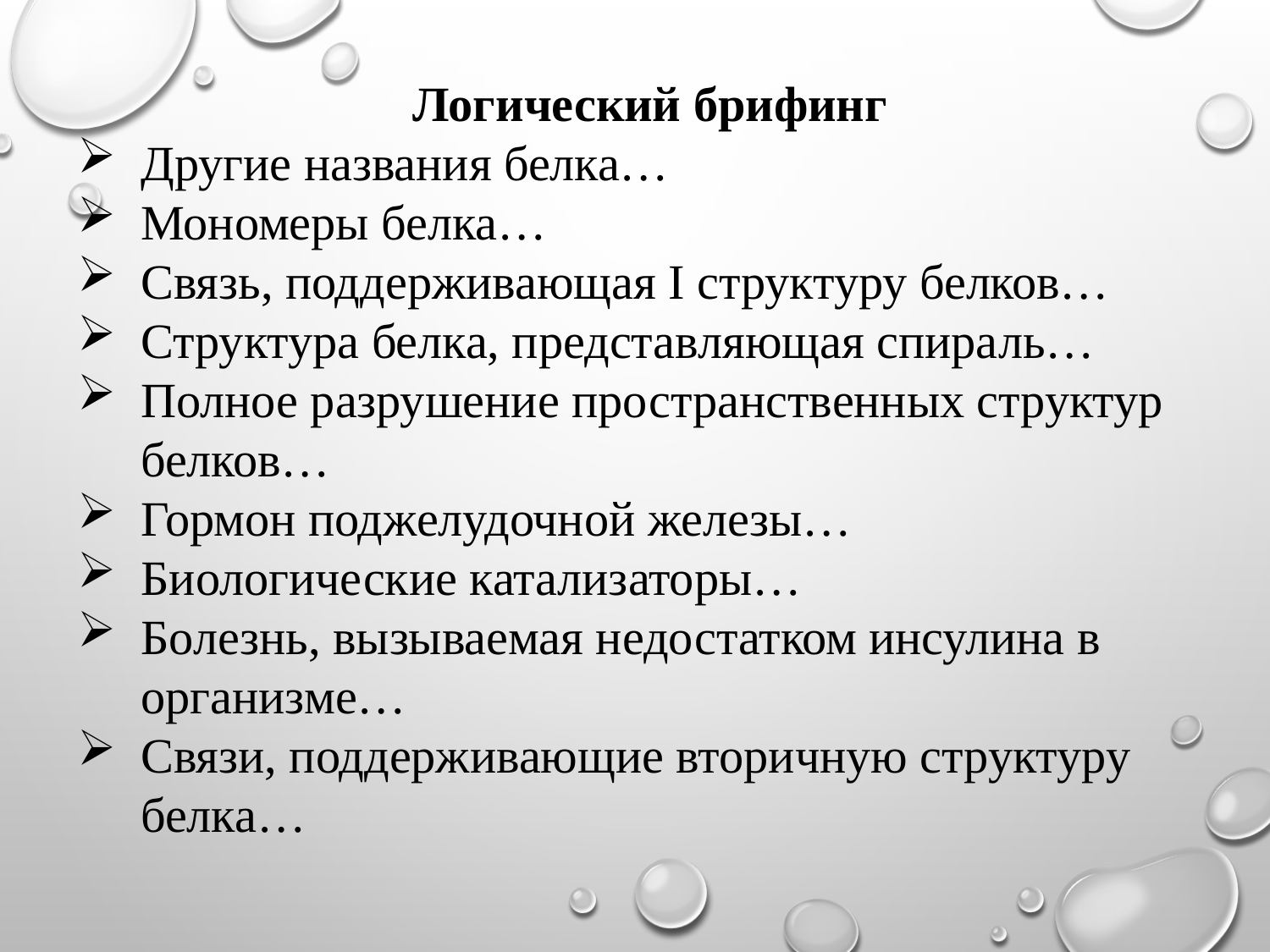

Логический брифинг
Другие названия белка…
Мономеры белка…
Связь, поддерживающая I структуру белков…
Структура белка, представляющая спираль…
Полное разрушение пространственных структур белков…
Гормон поджелудочной железы…
Биологические катализаторы…
Болезнь, вызываемая недостатком инсулина в организме…
Связи, поддерживающие вторичную структуру белка…